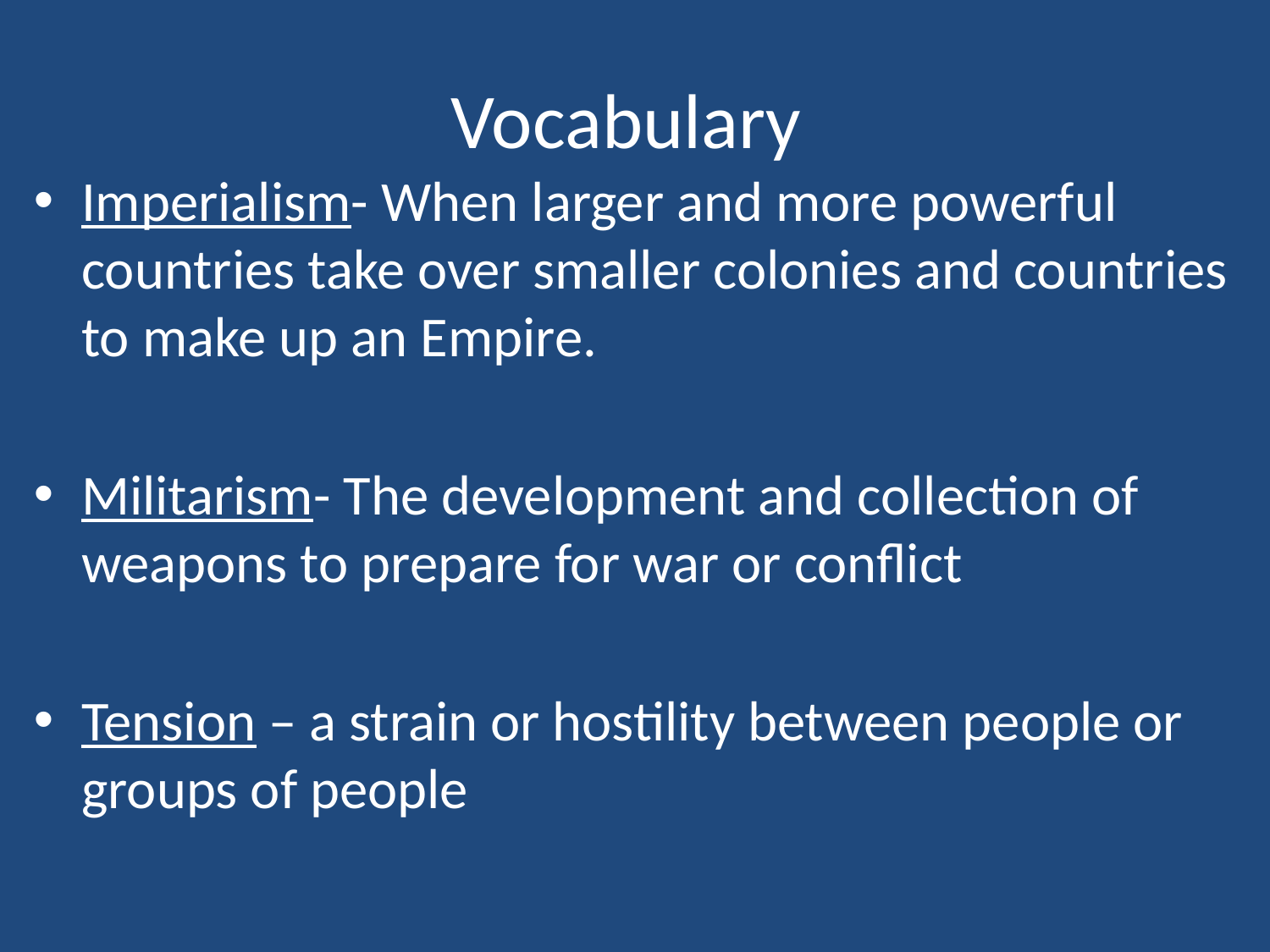

# Vocabulary
Imperialism- When larger and more powerful countries take over smaller colonies and countries to make up an Empire.

Militarism- The development and collection of weapons to prepare for war or conflict

Tension – a strain or hostility between people or groups of people